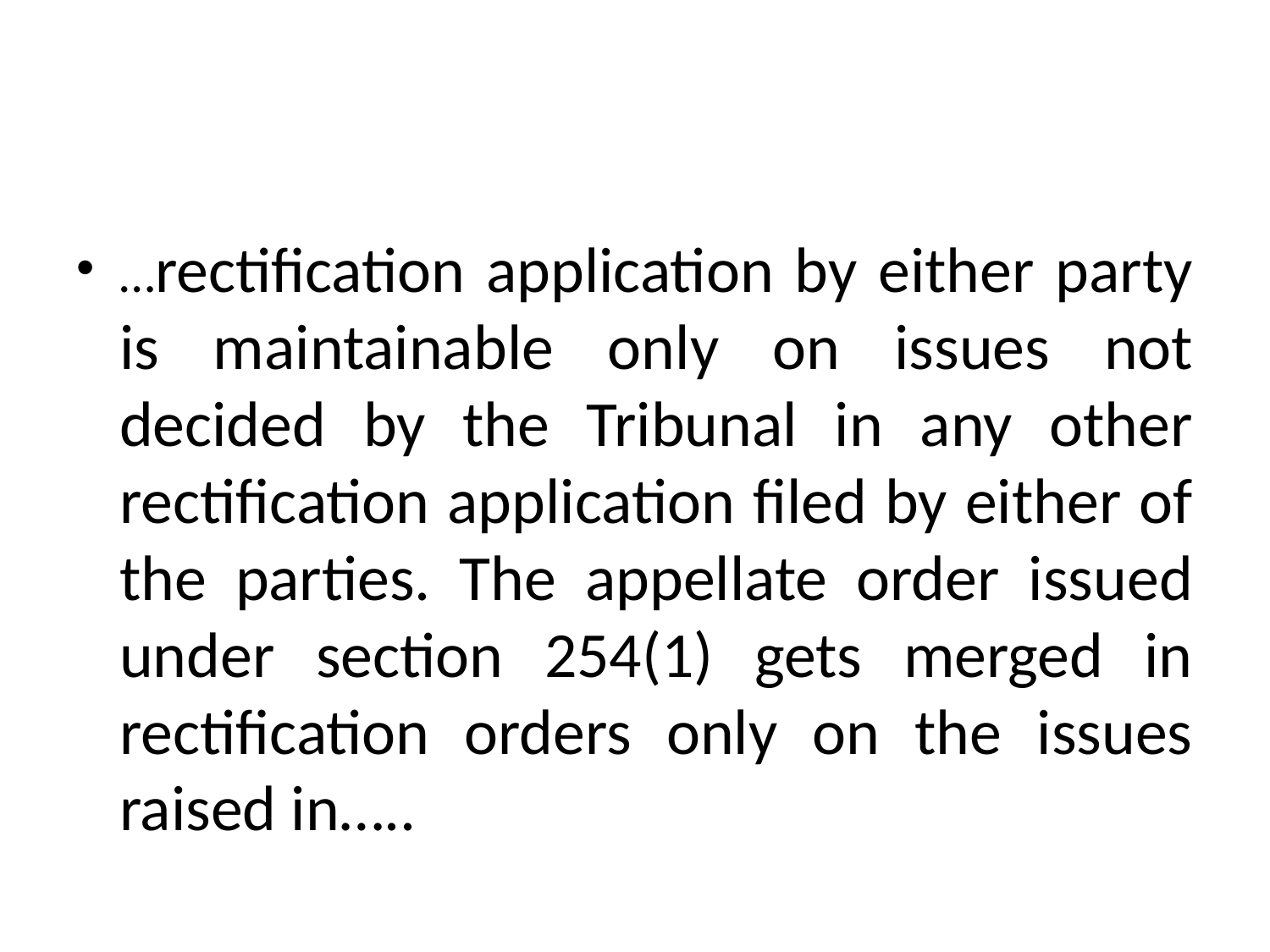

#
…rectification application by either party is maintainable only on issues not decided by the Tribunal in any other rectification application filed by either of the parties. The appellate order issued under section 254(1) gets merged in rectification orders only on the issues raised in…..